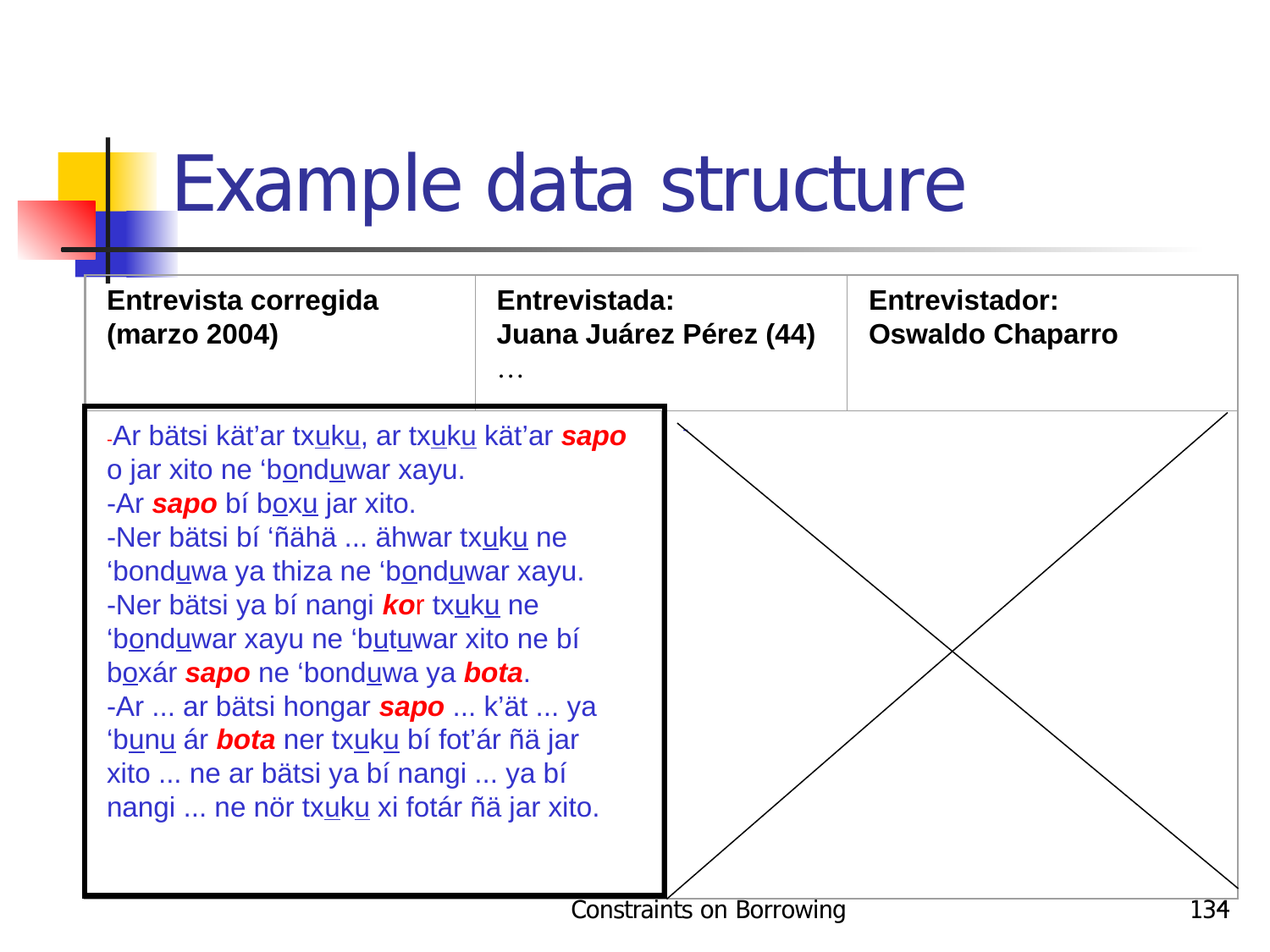

Example data structure

Entrevista corregida
(marzo 2004)

Entrevistada:
Juana Juárez Pérez (44)
…

Entrevistador:
Oswaldo Chaparro

-Ar bätsi kät’ar txuku, ar txuku kät’ar sapo o jar xito ne ‘bonduwar xayu.
-Ar sapo bí boxu jar xito.
-Ner bätsi bí ‘ñähä ... ähwar txuku ne ‘bonduwa ya thiza ne ‘bonduwar xayu.
-Ner bätsi ya bí nangi kor txuku ne ‘bonduwar xayu ne ‘butuwar xito ne bí boxár sapo ne ‘bonduwa ya bota.
-Ar ... ar bätsi hongar sapo ... k’ät ... ya ‘bunu ár bota ner txuku bí fot’ár ñä jar xito ... ne ar bätsi ya bí nangi ... ya bí nangi ... ne nör txuku xi fotár ñä jar xito.

-

Constraints on Borrowing
134